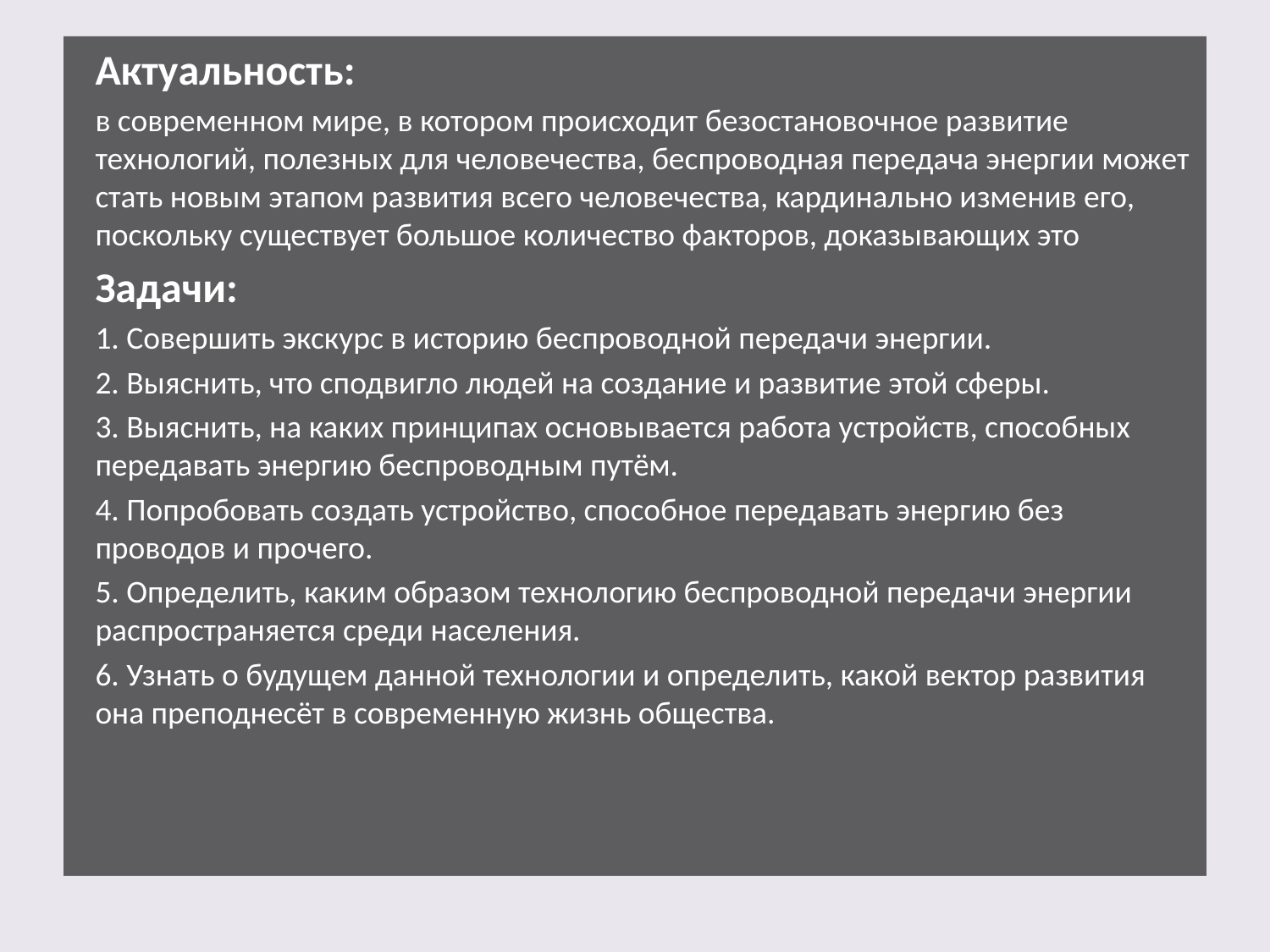

Актуальность:
в современном мире, в котором происходит безостановочное развитие технологий, полезных для человечества, беспроводная передача энергии может стать новым этапом развития всего человечества, кардинально изменив его, поскольку существует большое количество факторов, доказывающих это
Задачи:
1. Совершить экскурс в историю беспроводной передачи энергии.
2. Выяснить, что сподвигло людей на создание и развитие этой сферы.
3. Выяснить, на каких принципах основывается работа устройств, способных передавать энергию беспроводным путём.
4. Попробовать создать устройство, способное передавать энергию без проводов и прочего.
5. Определить, каким образом технологию беспроводной передачи энергии распространяется среди населения.
6. Узнать о будущем данной технологии и определить, какой вектор развития она преподнесёт в современную жизнь общества.

#